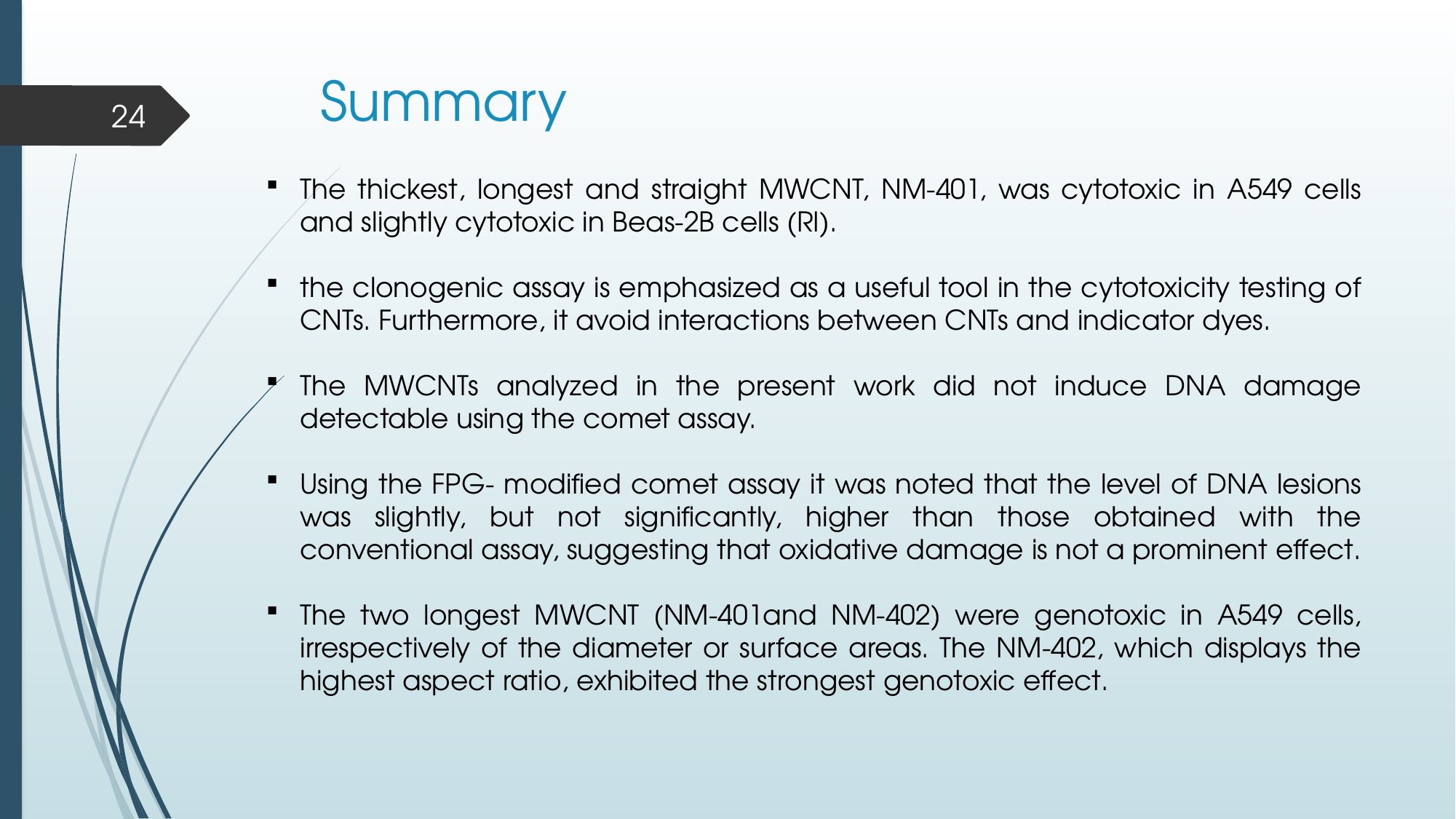

# Summary
24
The thickest, longest and straight MWCNT, NM-401, was cytotoxic in A549 cells and slightly cytotoxic in Beas-2B cells (RI).

the clonogenic assay is emphasized as a useful tool in the cytotoxicity testing of CNTs. Furthermore, it avoid interactions between CNTs and indicator dyes.

The MWCNTs analyzed in the present work did not induce DNA damage detectable using the comet assay.

Using the FPG- modified comet assay it was noted that the level of DNA lesions was slightly, but not significantly, higher than those obtained with the conventional assay, suggesting that oxidative damage is not a prominent effect.

The two longest MWCNT (NM-401and NM-402) were genotoxic in A549 cells, irrespectively of the diameter or surface areas. The NM-402, which displays the highest aspect ratio, exhibited the strongest genotoxic effect.